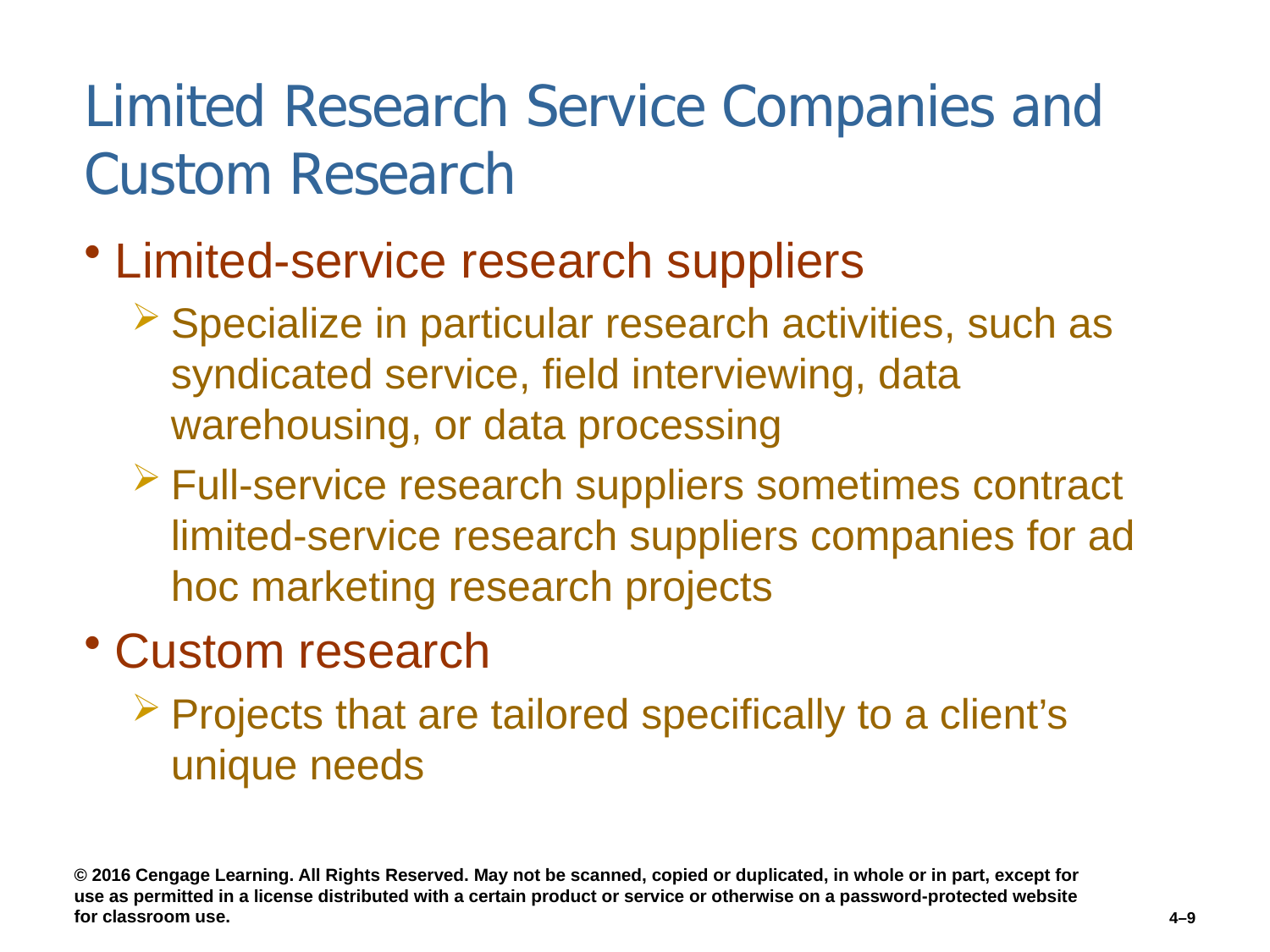

# Limited Research Service Companies and Custom Research
Limited-service research suppliers
Specialize in particular research activities, such as syndicated service, field interviewing, data warehousing, or data processing
Full-service research suppliers sometimes contract limited-service research suppliers companies for ad hoc marketing research projects
Custom research
Projects that are tailored specifically to a client’s unique needs
4–9
© 2016 Cengage Learning. All Rights Reserved. May not be scanned, copied or duplicated, in whole or in part, except for use as permitted in a license distributed with a certain product or service or otherwise on a password-protected website for classroom use.